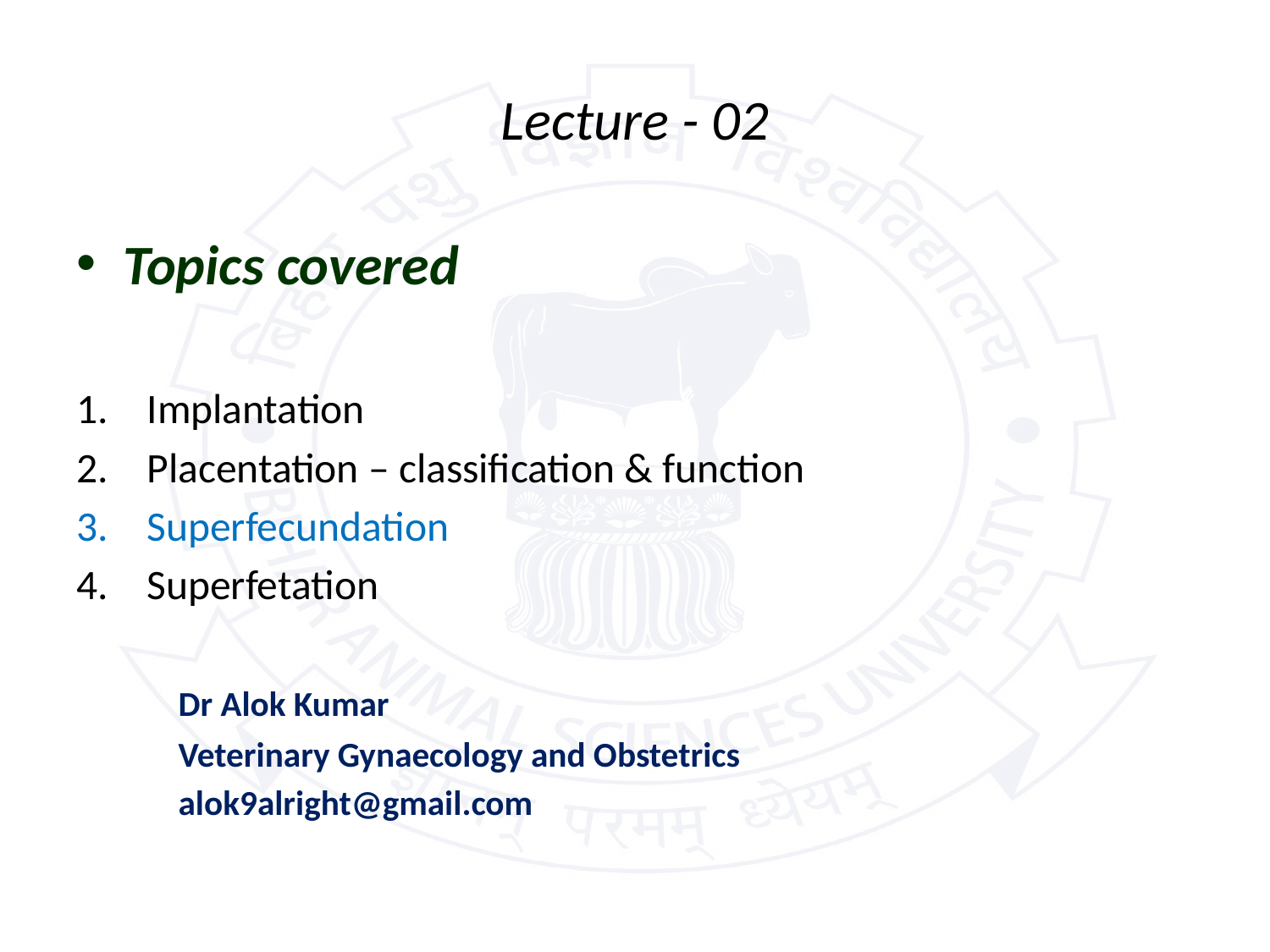

# Lecture - 02
Topics covered

Implantation
Placentation – classification & function
Superfecundation
Superfetation

					Dr Alok Kumar
					Veterinary Gynaecology and Obstetrics
					alok9alright@gmail.com